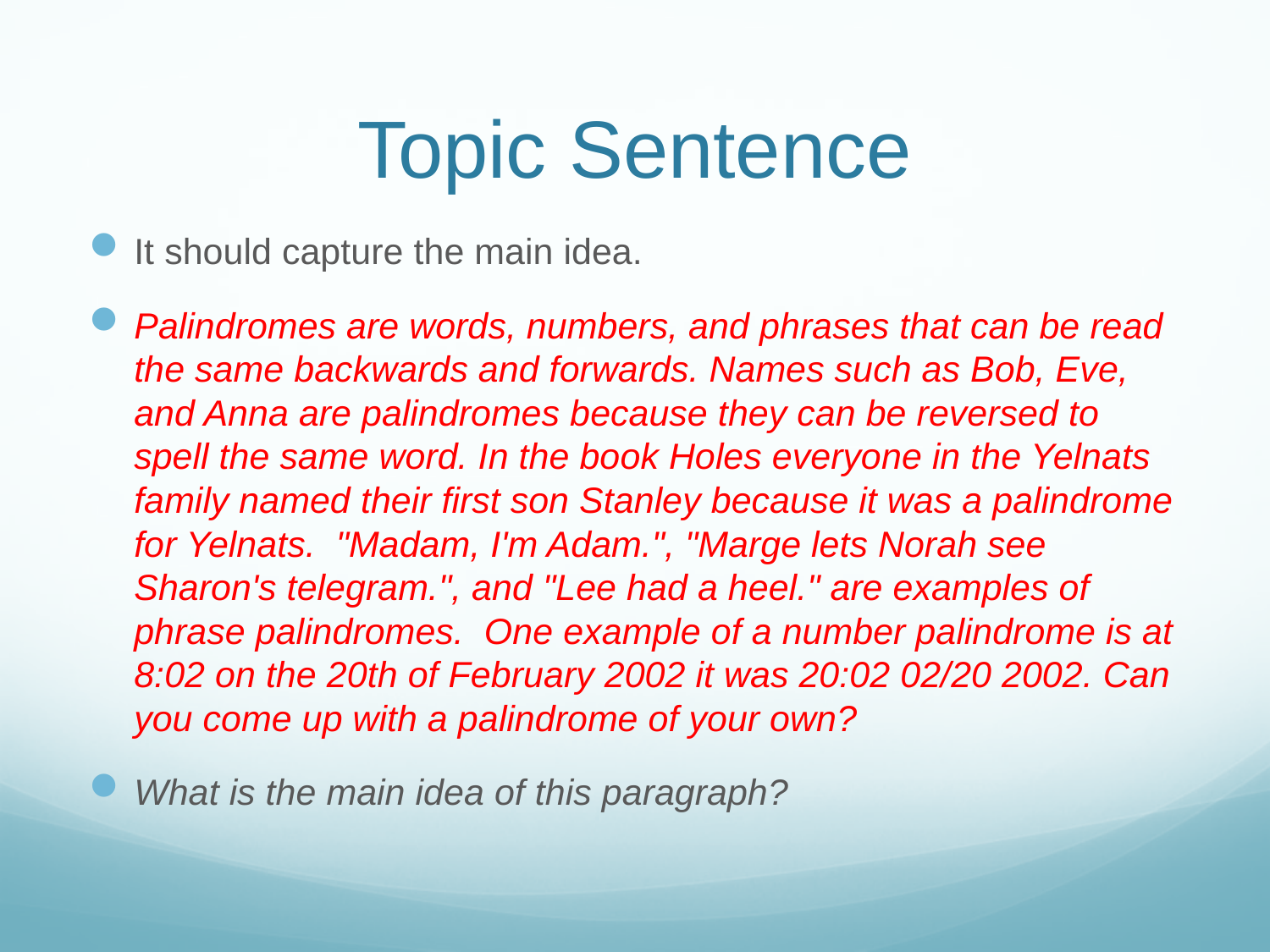

# Topic Sentence
It should capture the main idea.
Palindromes are words, numbers, and phrases that can be read the same backwards and forwards. Names such as Bob, Eve, and Anna are palindromes because they can be reversed to spell the same word. In the book Holes everyone in the Yelnats family named their first son Stanley because it was a palindrome for Yelnats.  "Madam, I'm Adam.", "Marge lets Norah see Sharon's telegram.", and "Lee had a heel." are examples of phrase palindromes.  One example of a number palindrome is at 8:02 on the 20th of February 2002 it was 20:02 02/20 2002. Can you come up with a palindrome of your own?
What is the main idea of this paragraph?